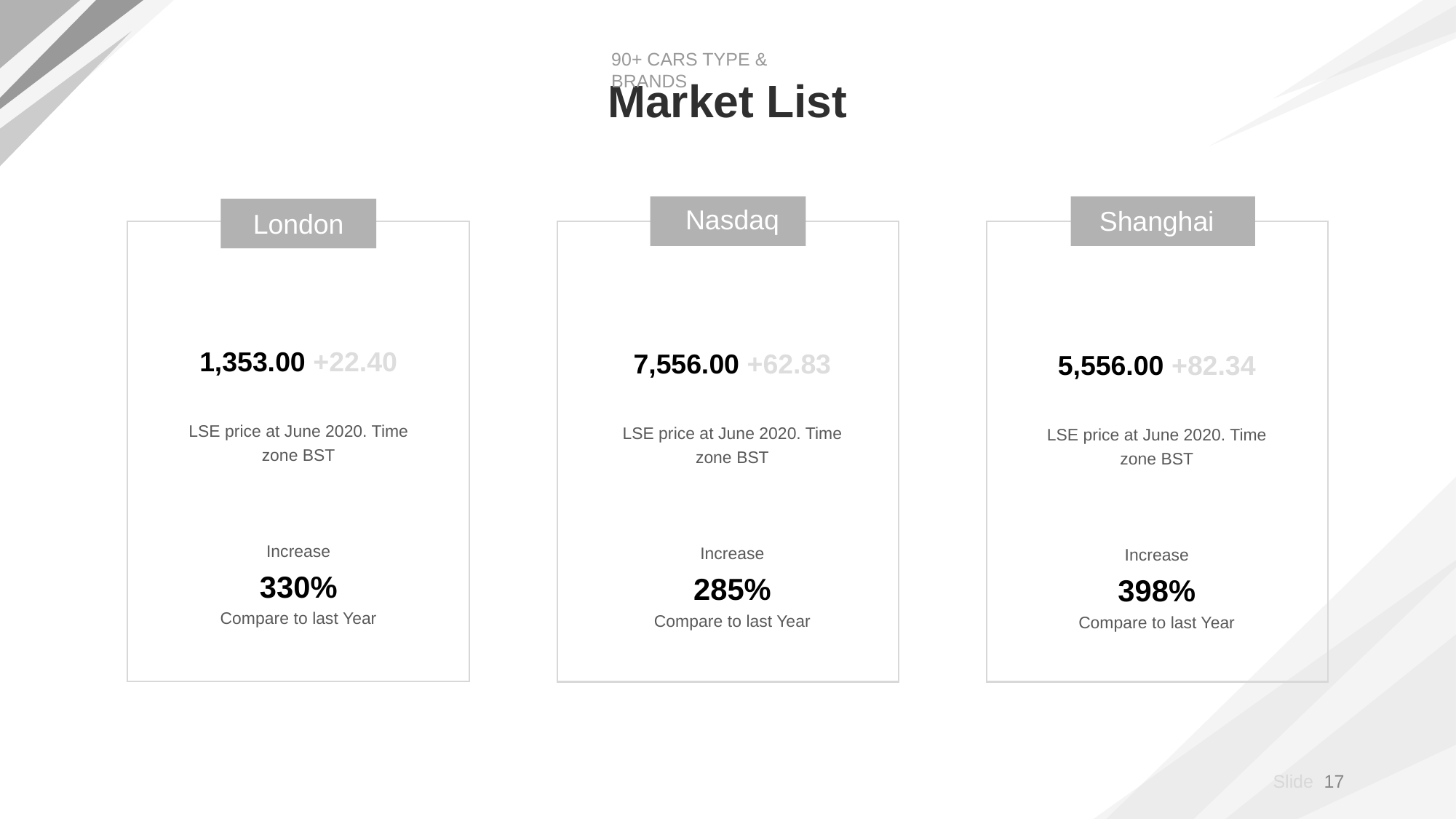

90+ CARS TYPE & BRANDS
# Market List

Nasdaq

7,556.00 +62.83

LSE price at June 2020. Time zone BST

Increase
285%
Compare to last Year

Shanghai

5,556.00 +82.34

LSE price at June 2020. Time zone BST

Increase
398%
Compare to last Year
London

1,353.00 +22.40

LSE price at June 2020. Time zone BST

Increase
330%
Compare to last Year

Slide  17